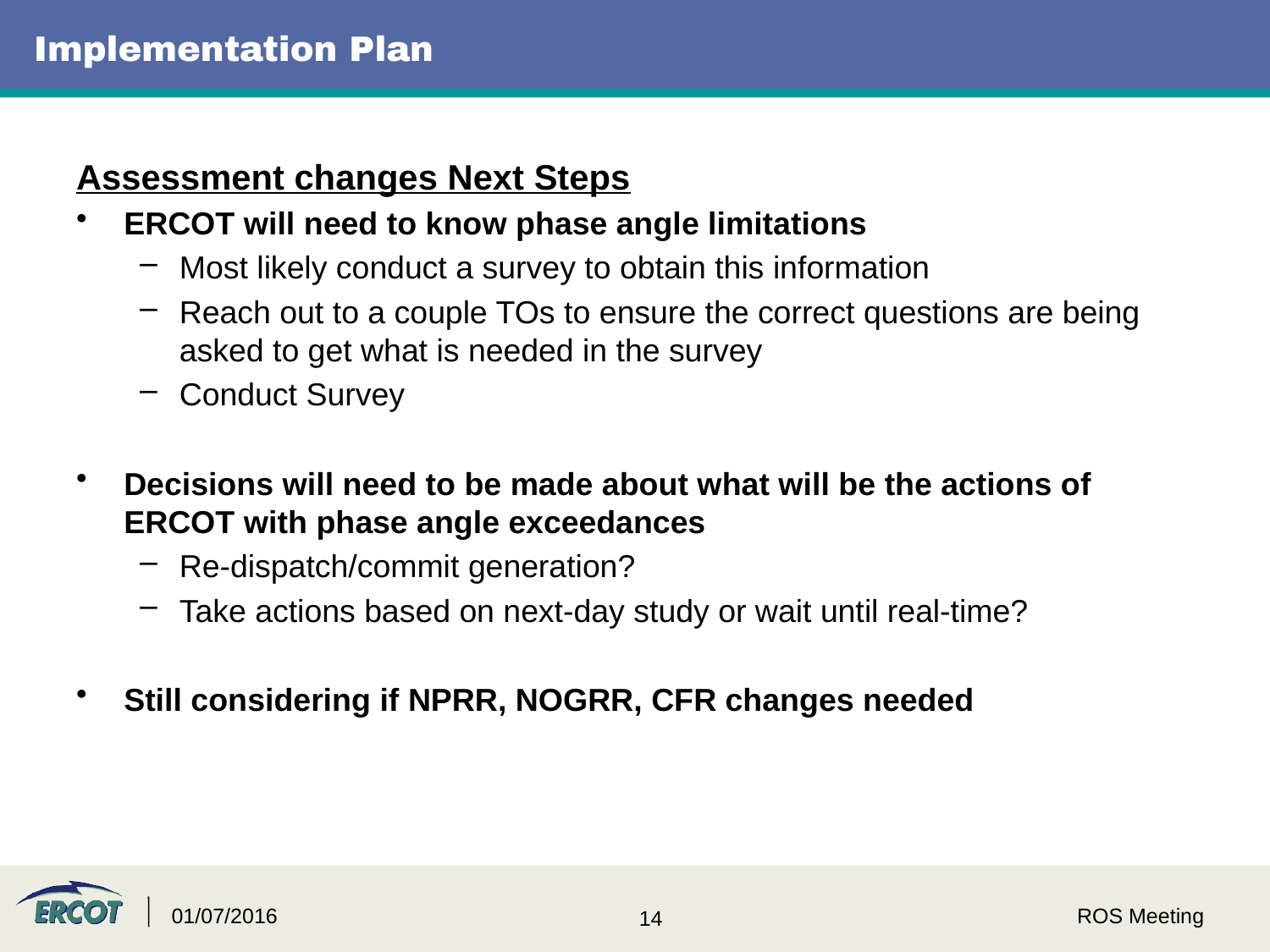

# Implementation Plan
Assessment changes Next Steps
ERCOT will need to know phase angle limitations
Most likely conduct a survey to obtain this information
Reach out to a couple TOs to ensure the correct questions are being asked to get what is needed in the survey
Conduct Survey

Decisions will need to be made about what will be the actions of ERCOT with phase angle exceedances
Re-dispatch/commit generation?
Take actions based on next-day study or wait until real-time?

Still considering if NPRR, NOGRR, CFR changes needed

01/07/2016
ROS Meeting